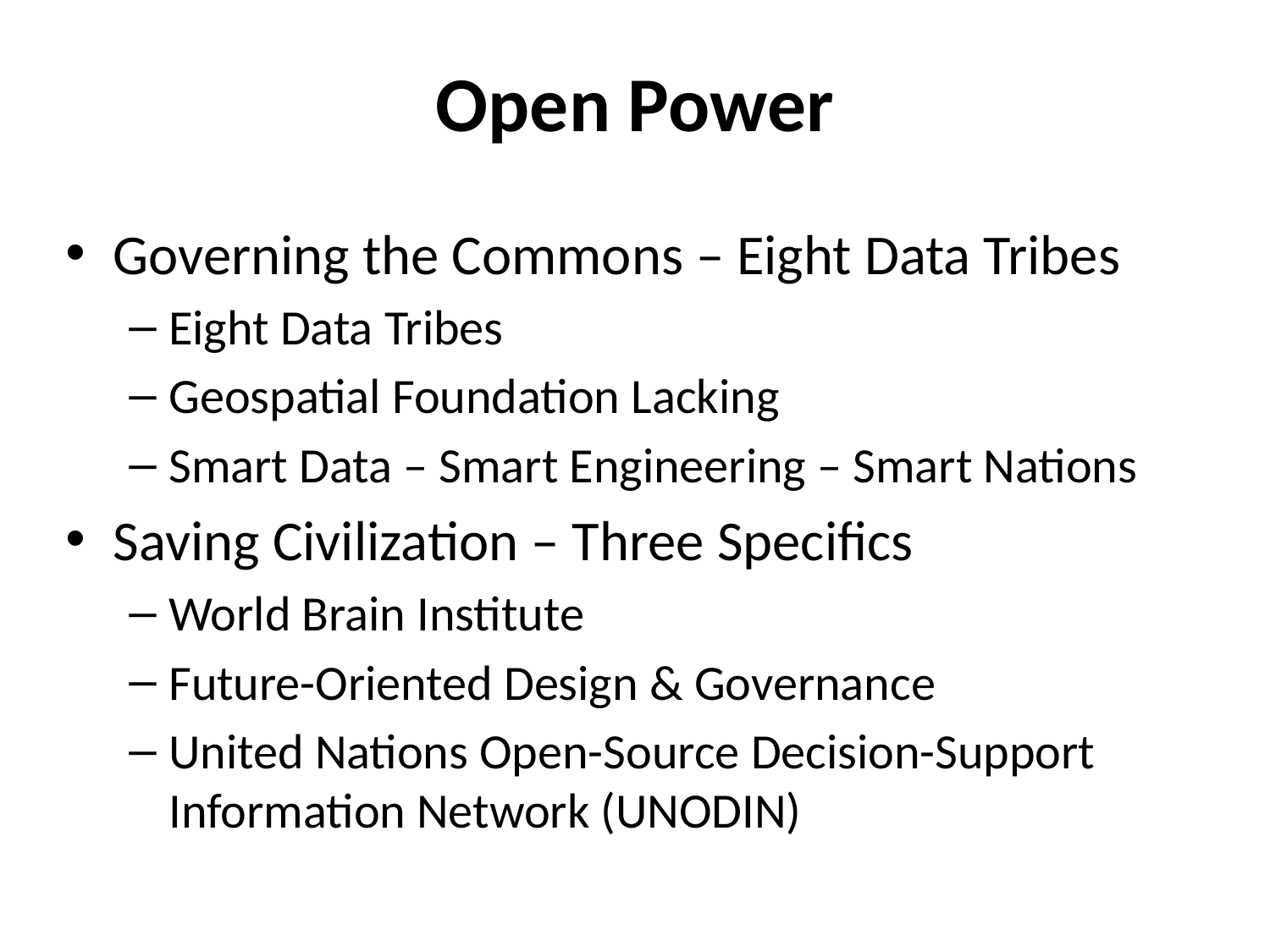

# Open Power
Governing the Commons – Eight Data Tribes
Eight Data Tribes
Geospatial Foundation Lacking
Smart Data – Smart Engineering – Smart Nations
Saving Civilization – Three Specifics
World Brain Institute
Future-Oriented Design & Governance
United Nations Open-Source Decision-Support Information Network (UNODIN)